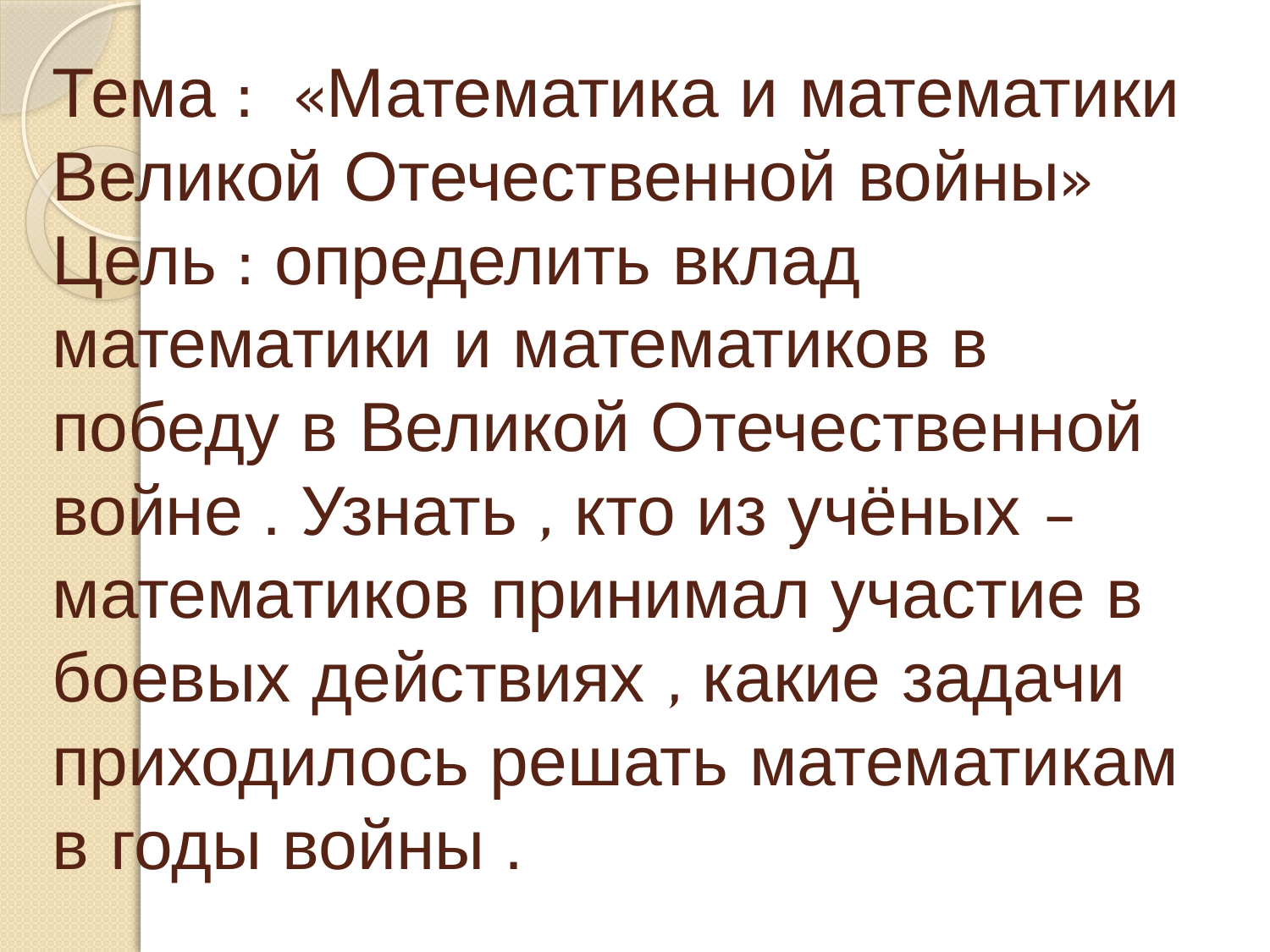

# Тема :  «Математика и математики Великой Отечественной войны» Цель : определить вклад математики и математиков в победу в Великой Отечественной войне . Узнать , кто из учёных – математиков принимал участие в боевых действиях , какие задачи приходилось решать математикам в годы войны .